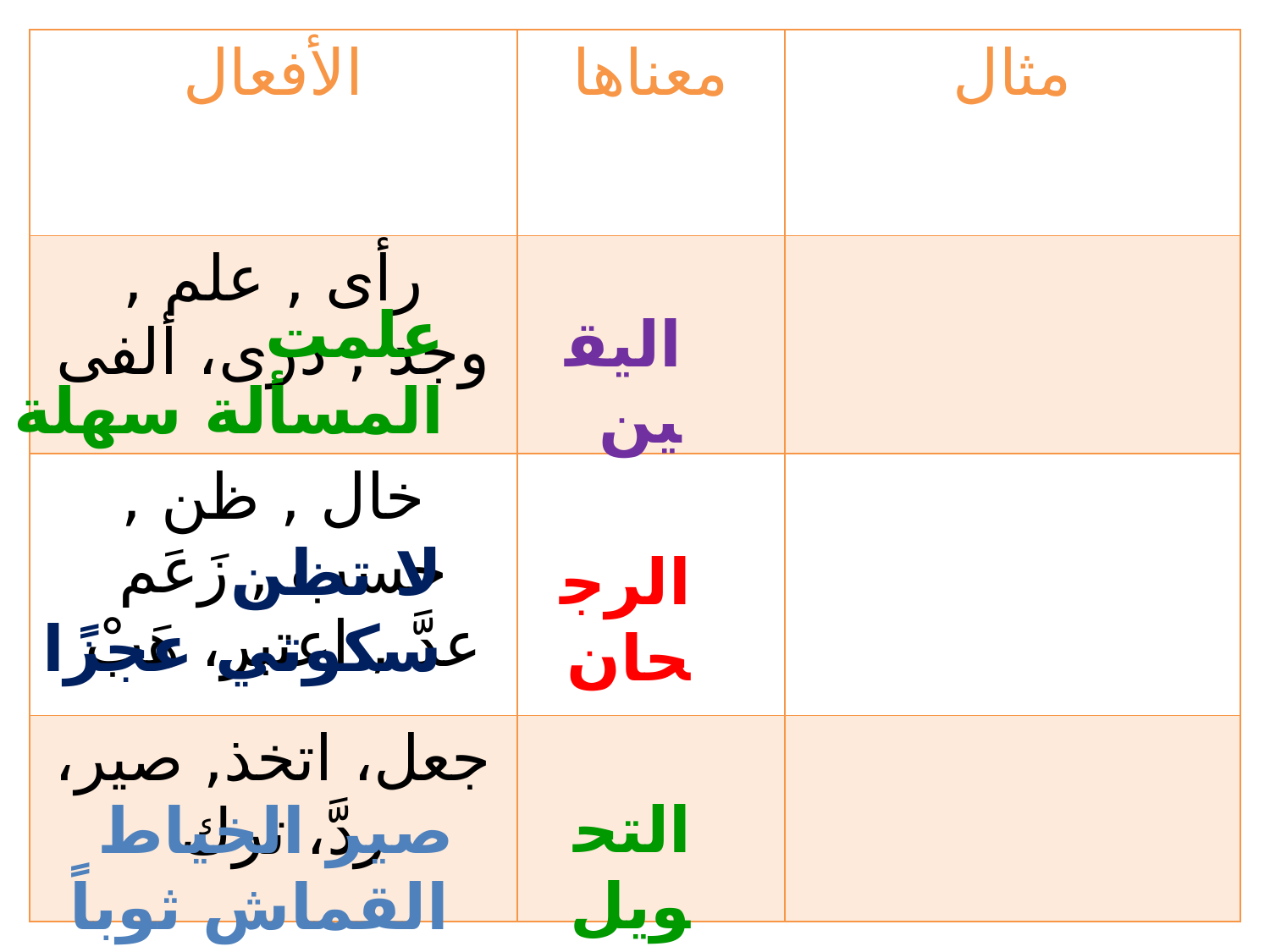

| الأفعال | معناها | مثال |
| --- | --- | --- |
| رأى , علم , وجد , درى، ألفى |  |  |
| خال , ظن , حسب , زَعَم عدَّ , اعتبر، هَبْ |  |  |
| جعل، اتخذ, صير، ردَّ، ترك |  |  |
علمت المسألة سهلة
اليقين
لا تظن سكوتي عجزًا
الرجحان
التحويل
صير الخياط القماش ثوباً